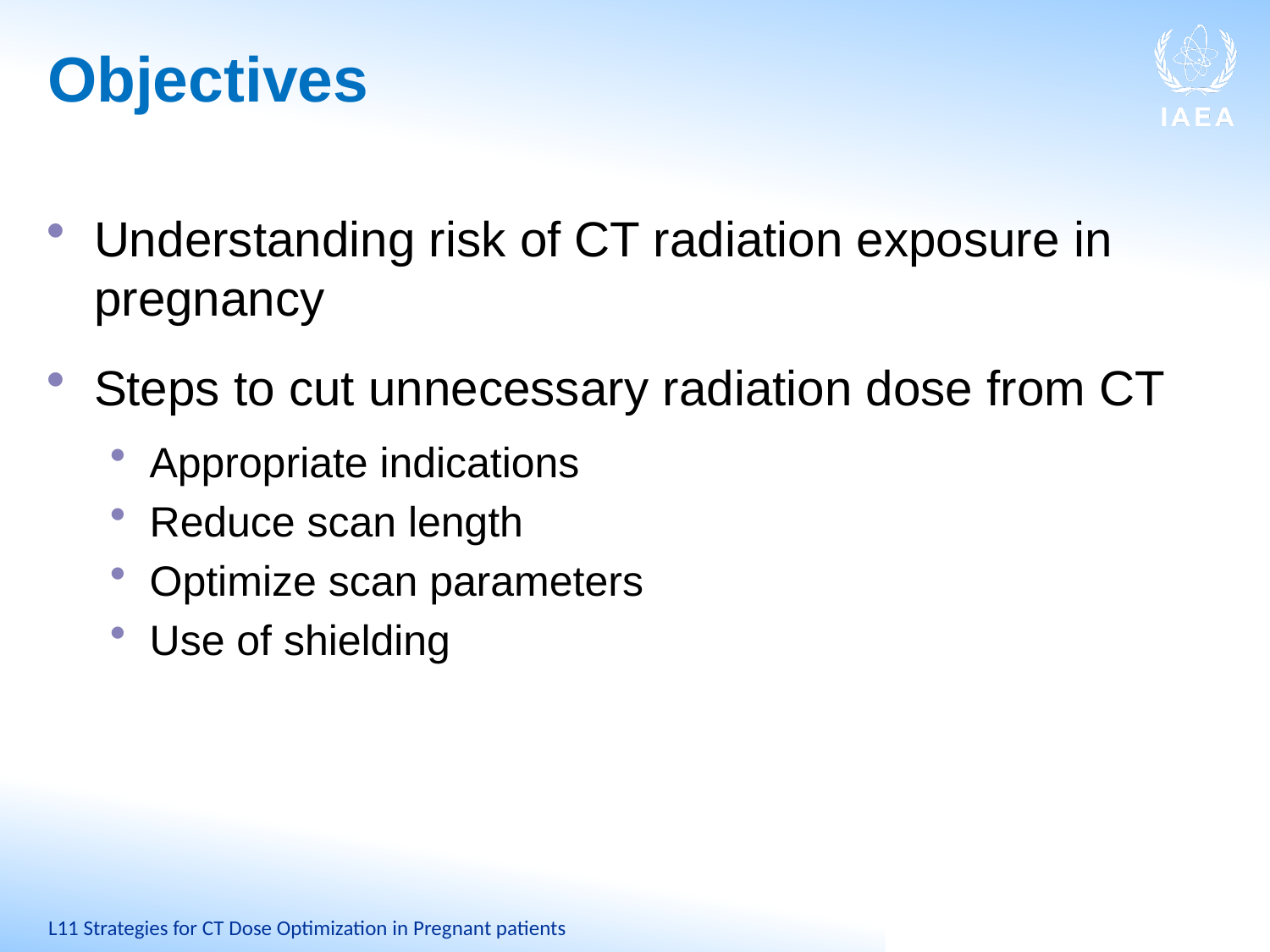

# Objectives
Understanding risk of CT radiation exposure in pregnancy
Steps to cut unnecessary radiation dose from CT
Appropriate indications
Reduce scan length
Optimize scan parameters
Use of shielding